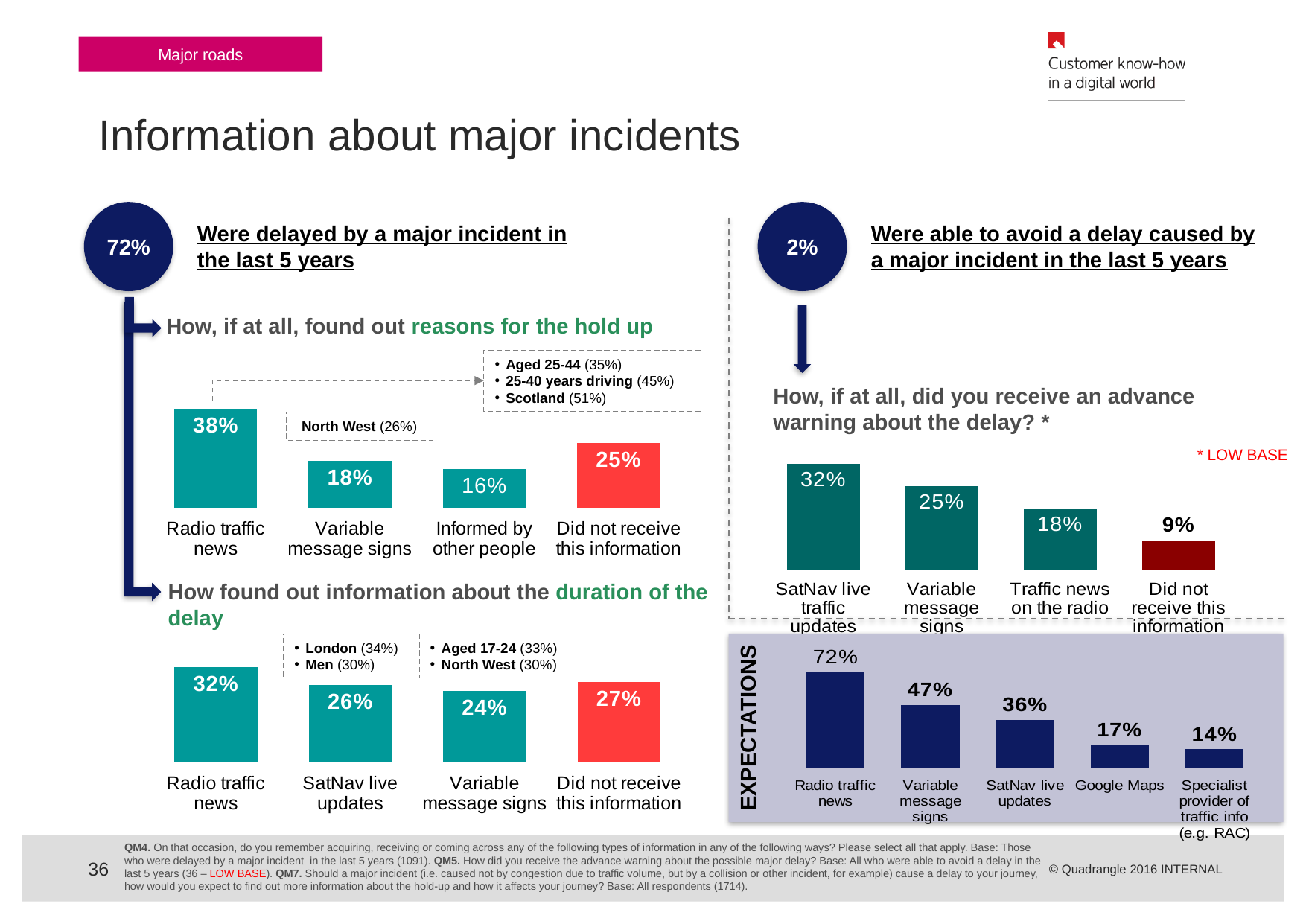

Major roads
Information about major incidents
72%
2%
Were delayed by a major incident in the last 5 years
Were able to avoid a delay caused by a major incident in the last 5 years

How, if at all, found out reasons for the hold up
Aged 25-44 (35%)
25-40 years driving (45%)
Scotland (51%)

### Chart

| Category | TOP 3 |
|---|---|
| Radio traffic news | 0.380000000000002 |
| Variable message signs | 0.18000000000000024 |
| Informed by other people | 0.15000000000000024 |
| Did not receive this information | 0.25 |
How, if at all, did you receive an advance warning about the delay? *

North West (26%)

### Chart

| Category | TOP 3 |
|---|---|
| SatNav live traffic updates | 0.33000000000000224 |
| Variable message signs | 0.26 |
| Traffic news on the radio | 0.19 |
| Did not receive this information | 0.09000000000000002 |
* LOW BASE
How found out information about the duration of the delay

### Chart

| Category | TOP 3 |
|---|---|
| Radio traffic news | 0.320000000000001 |
| SatNav live updates | 0.26 |
| Variable message signs | 0.2400000000000002 |
| Did not receive this information | 0.27 |

### Chart

| Category | TOP 4 |
|---|---|
| Radio traffic news | 0.7200000000000006 |
| Variable message signs | 0.4700000000000001 |
| SatNav live updates | 0.3600000000000003 |
| Google Maps | 0.17 |
| Specialist provider of traffic info (e.g. RAC) | 0.14 |
EXPECTATIONS
London (34%)
Men (30%)
Aged 17-24 (33%)
North West (30%)
QM4. On that occasion, do you remember acquiring, receiving or coming across any of the following types of information in any of the following ways? Please select all that apply. Base: Those who were delayed by a major incident  in the last 5 years (1091). QM5. How did you receive the advance warning about the possible major delay? Base: All who were able to avoid a delay in the last 5 years (36 – LOW BASE). QM7. Should a major incident (i.e. caused not by congestion due to traffic volume, but by a collision or other incident, for example) cause a delay to your journey, how would you expect to find out more information about the hold-up and how it affects your journey? Base: All respondents (1714).